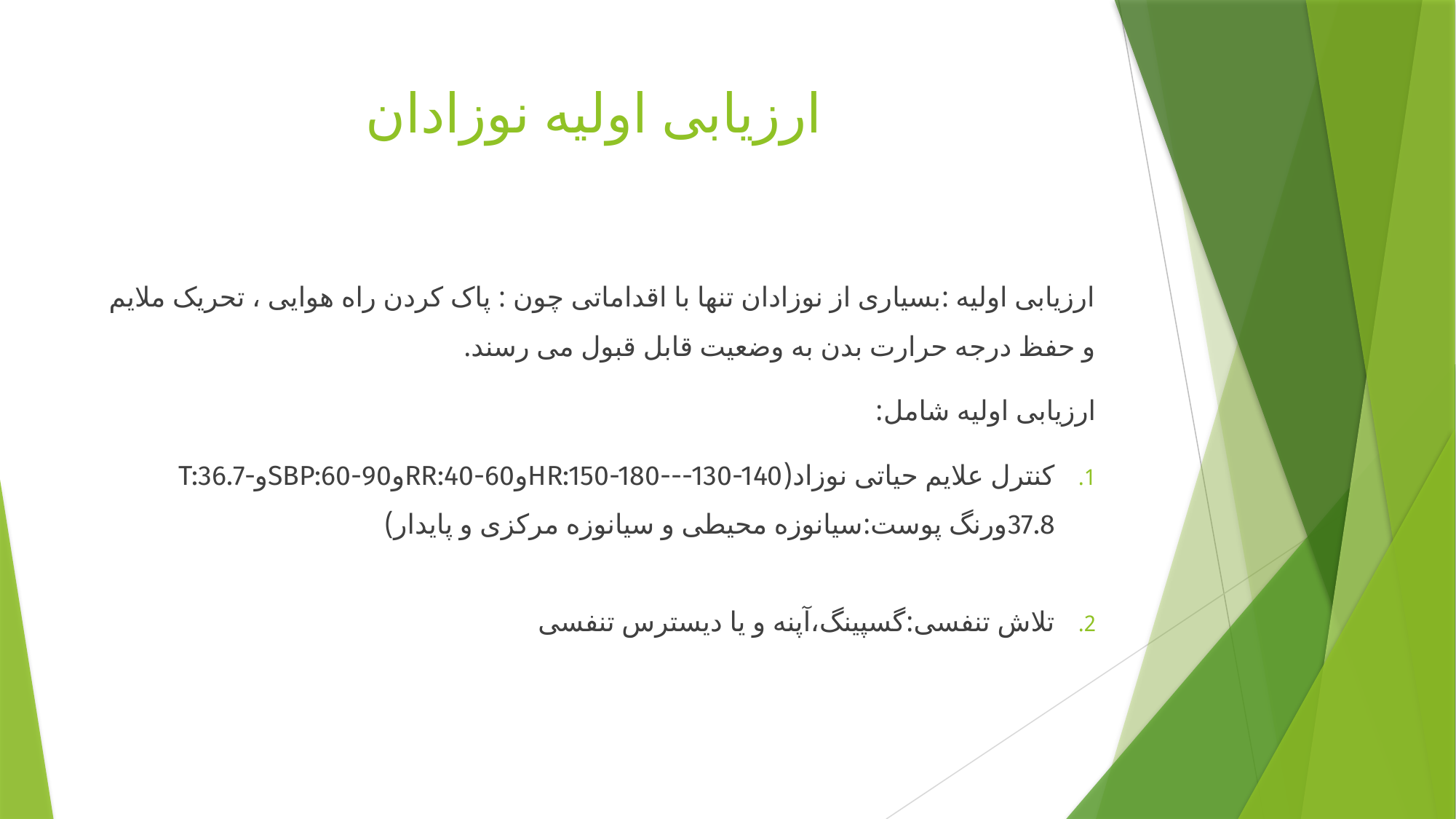

# ارزیابی اولیه نوزادان
ارزیابی اولیه :بسیاری از نوزادان تنها با اقداماتی چون : پاک کردن راه هوایی ، تحریک ملایم و حفظ درجه حرارت بدن به وضعیت قابل قبول می رسند.
ارزیابی اولیه شامل:
کنترل علایم حیاتی نوزاد(HR:150-180---130-140وRR:40-60وSBP:60-90وT:36.7-37.8ورنگ پوست:سیانوزه محیطی و سیانوزه مرکزی و پایدار)
تلاش تنفسی:گسپینگ،آپنه و یا دیسترس تنفسی